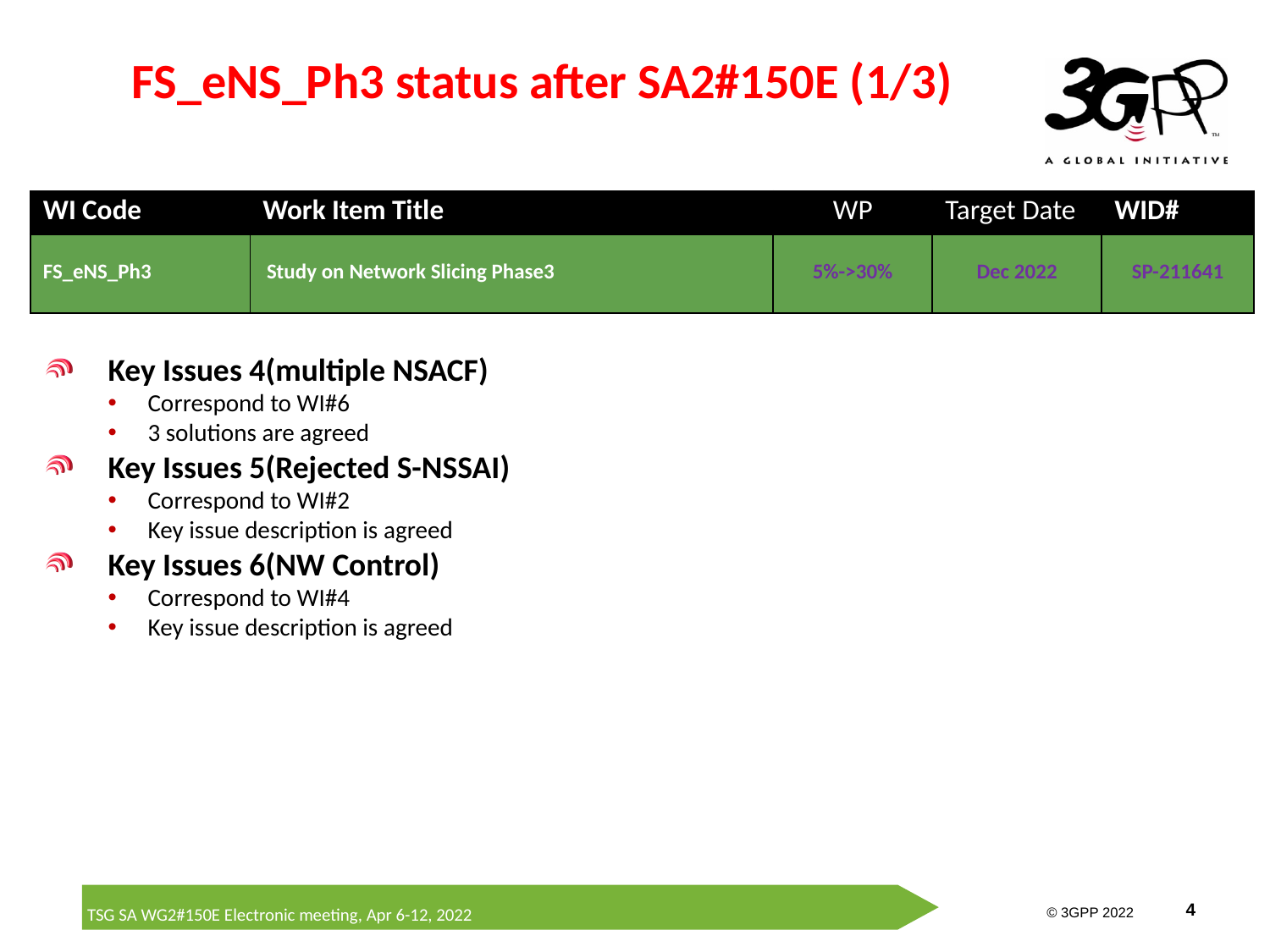

# FS_eNS_Ph3 status after SA2#150E (1/3)
| WI Code | Work Item Title | WP | Target Date | WID# |
| --- | --- | --- | --- | --- |
| FS\_eNS\_Ph3 | Study on Network Slicing Phase3 | 5%->30% | Dec 2022 | SP-211641 |
Key Issues 4(multiple NSACF)
Correspond to WI#6
3 solutions are agreed
Key Issues 5(Rejected S-NSSAI)
Correspond to WI#2
Key issue description is agreed
Key Issues 6(NW Control)
Correspond to WI#4
Key issue description is agreed